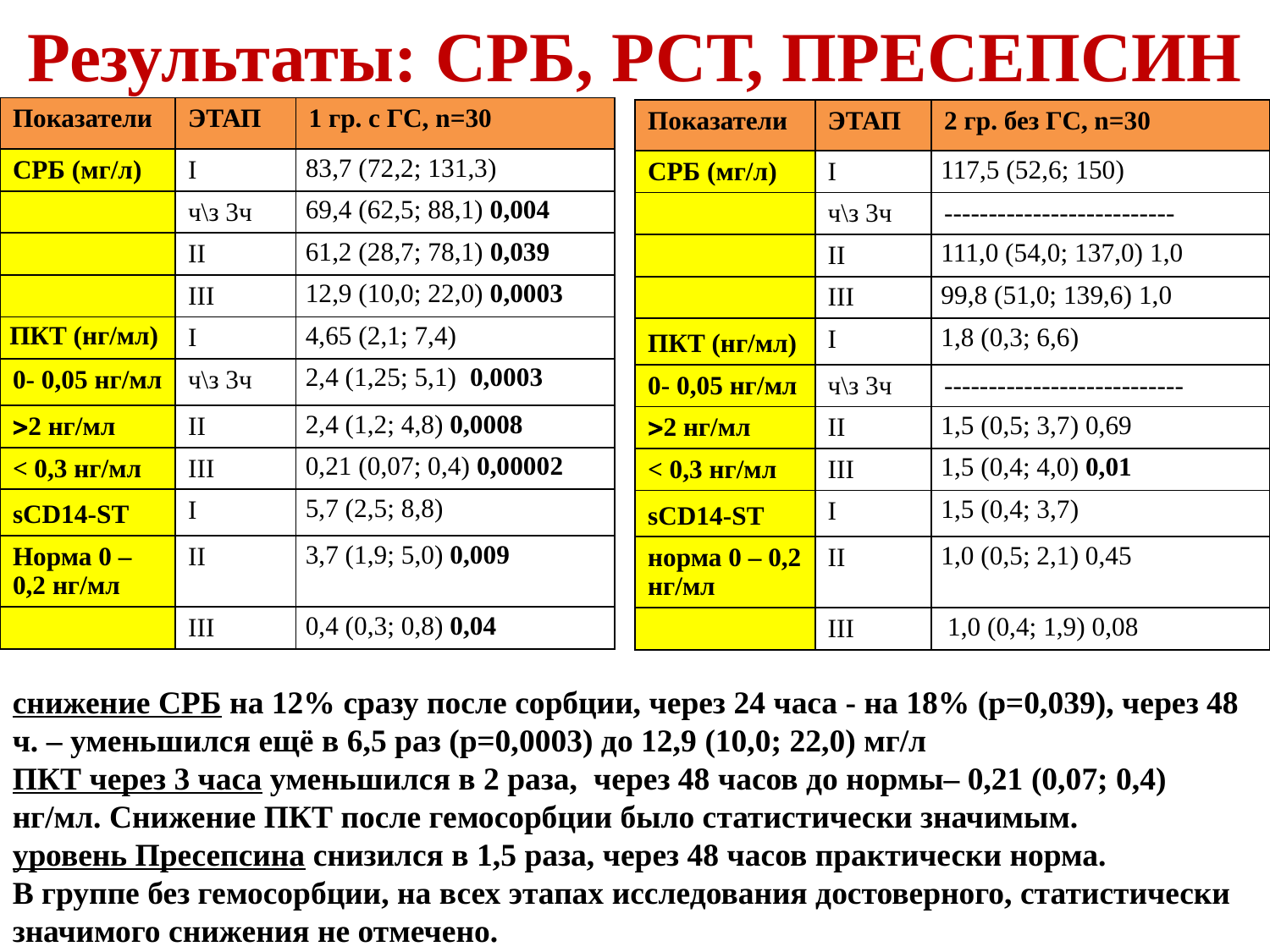

Результаты: СРБ, РСТ, ПРЕСЕПСИН
| Показатели | ЭТАП | 1 гр. с ГС, n=30 |
| --- | --- | --- |
| СРБ (мг/л) | I | 83,7 (72,2; 131,3) |
|  | ч\з 3ч | 69,4 (62,5; 88,1) 0,004 |
|  | II | 61,2 (28,7; 78,1) 0,039 |
|  | III | 12,9 (10,0; 22,0) 0,0003 |
| ПКТ (нг/мл) | I | 4,65 (2,1; 7,4) |
| 0- 0,05 нг/мл | ч\з 3ч | 2,4 (1,25; 5,1) 0,0003 |
| >2 нг/мл | II | 2,4 (1,2; 4,8) 0,0008 |
| < 0,3 нг/мл | III | 0,21 (0,07; 0,4) 0,00002 |
| sCD14-ST | I | 5,7 (2,5; 8,8) |
| Норма 0 – 0,2 нг/мл | II | 3,7 (1,9; 5,0) 0,009 |
|  | III | 0,4 (0,3; 0,8) 0,04 |
| Показатели | ЭТАП | 2 гр. без ГС, n=30 |
| --- | --- | --- |
| СРБ (мг/л) | I | 117,5 (52,6; 150) |
|  | ч\з 3ч | -------------------------- |
|  | II | 111,0 (54,0; 137,0) 1,0 |
|  | III | 99,8 (51,0; 139,6) 1,0 |
| ПКТ (нг/мл) | I | 1,8 (0,3; 6,6) |
| 0- 0,05 нг/мл | ч\з 3ч | --------------------------- |
| >2 нг/мл | II | 1,5 (0,5; 3,7) 0,69 |
| < 0,3 нг/мл | III | 1,5 (0,4; 4,0) 0,01 |
| sCD14-ST | I | 1,5 (0,4; 3,7) |
| норма 0 – 0,2 нг/мл | II | 1,0 (0,5; 2,1) 0,45 |
|  | III | 1,0 (0,4; 1,9) 0,08 |
снижение СРБ на 12% сразу после сорбции, через 24 часа - на 18% (р=0,039), через 48 ч. – уменьшился ещё в 6,5 раз (р=0,0003) до 12,9 (10,0; 22,0) мг/л
ПКТ через 3 часа уменьшился в 2 раза,  через 48 часов до нормы– 0,21 (0,07; 0,4) нг/мл. Снижение ПКТ после гемосорбции было статистически значимым.
уровень Пресепсина снизился в 1,5 раза, через 48 часов практически норма.
В группе без гемосорбции, на всех этапах исследования достоверного, статистически значимого снижения не отмечено.